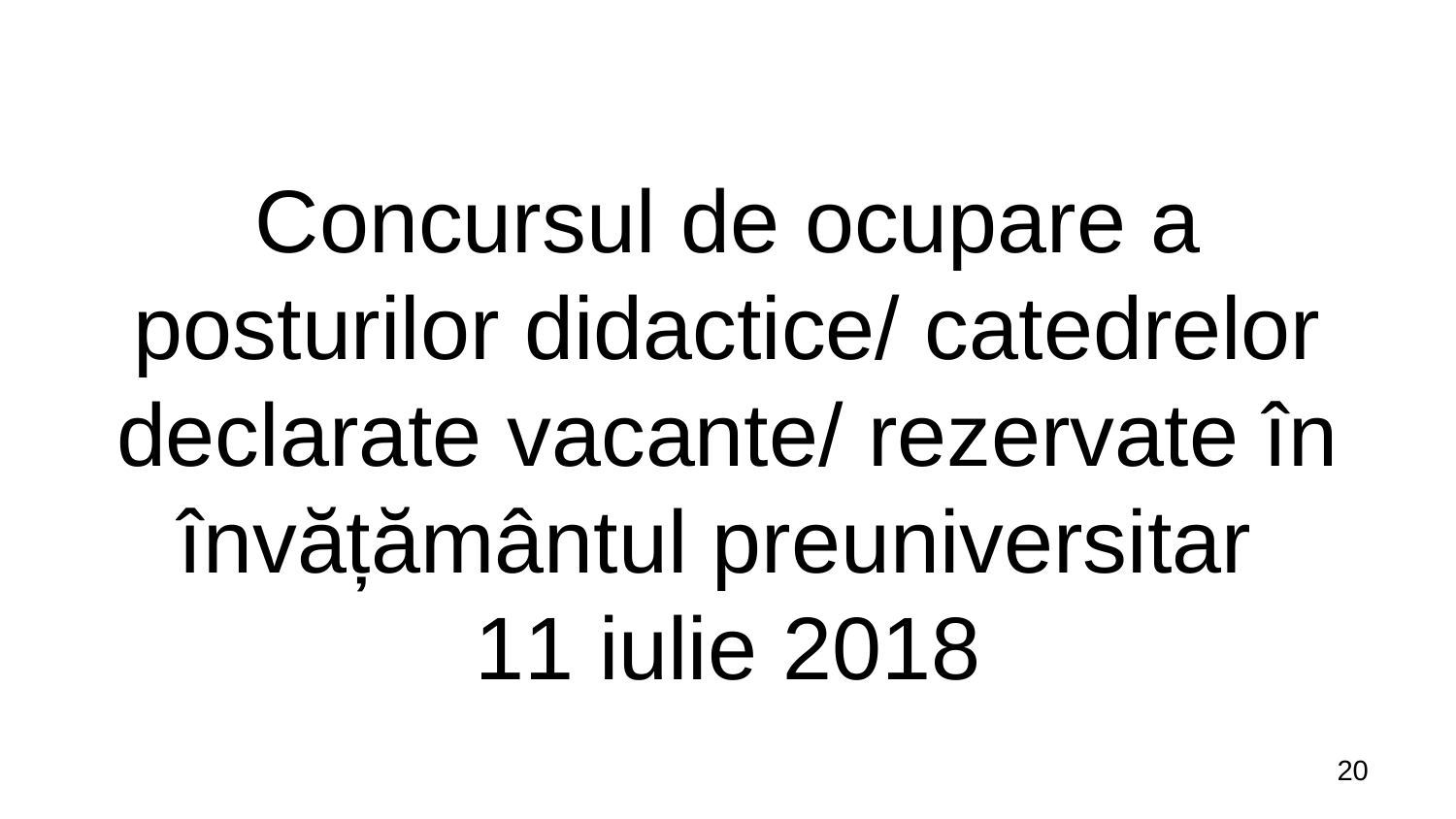

# Concursul de ocupare a posturilor didactice/ catedrelor declarate vacante/ rezervate în învățământul preuniversitar 11 iulie 2018
20